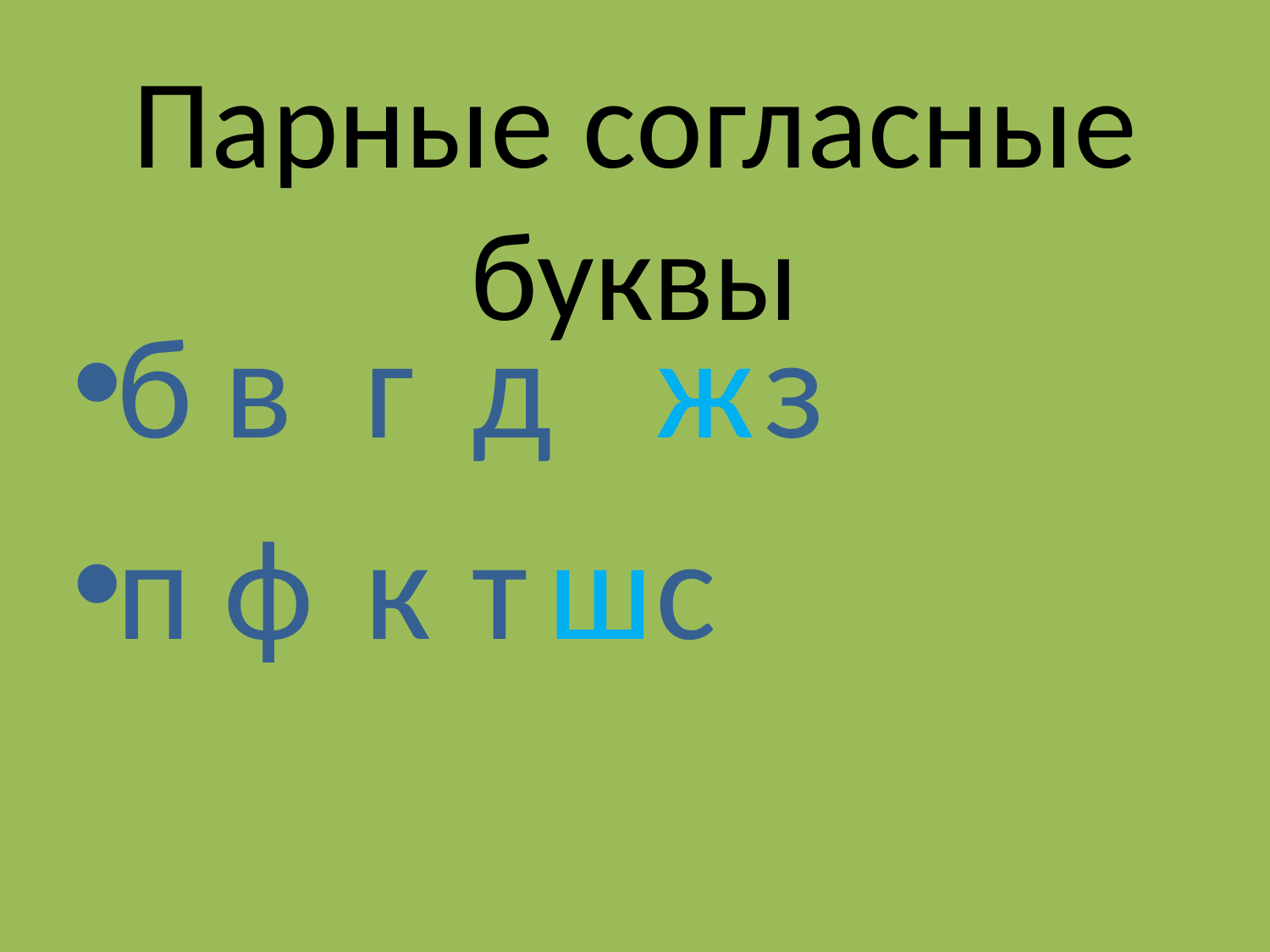

# Парные согласные буквы
б	в	 г	 д		ж		з
п	ф	 к	 т		ш		с